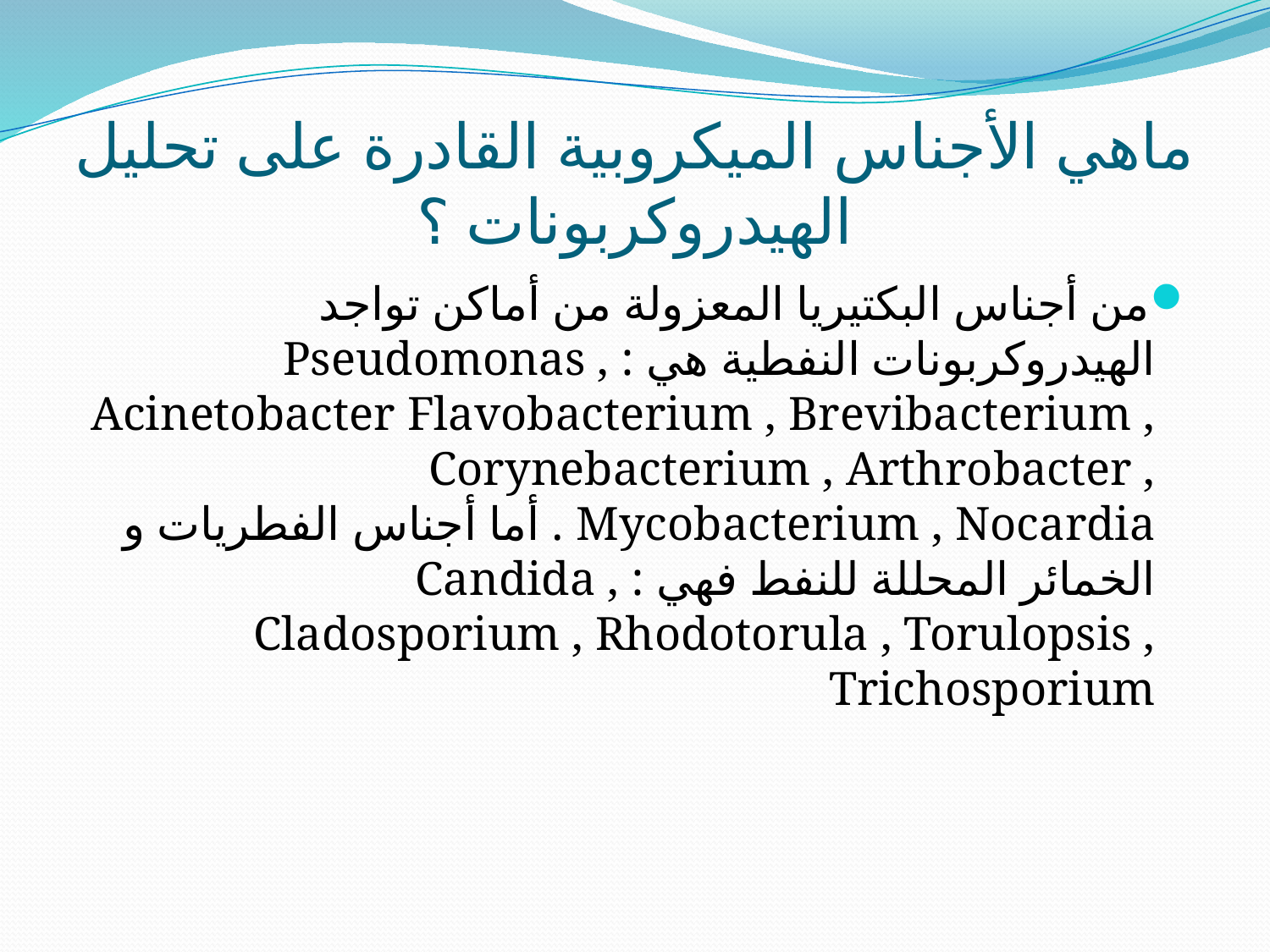

# ماهي الأجناس الميكروبية القادرة على تحليل الهيدروكربونات ؟
من أجناس البكتيريا المعزولة من أماكن تواجد الهيدروكربونات النفطية هي : Pseudomonas , Acinetobacter Flavobacterium , Brevibacterium , Corynebacterium , Arthrobacter , Mycobacterium , Nocardia . أما أجناس الفطريات و الخمائر المحللة للنفط فهي : Candida , Cladosporium , Rhodotorula , Torulopsis , Trichosporium